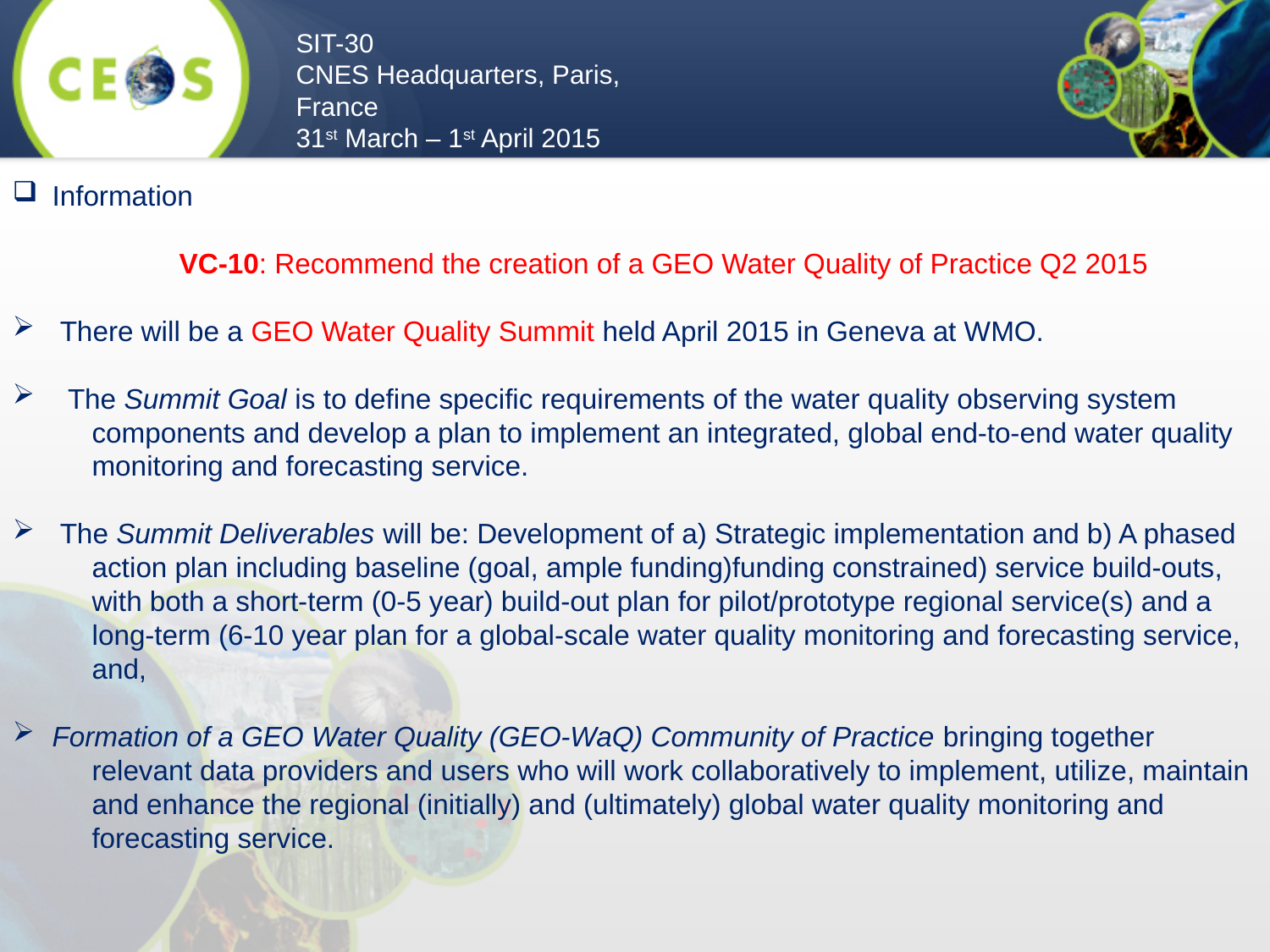

Information

		VC-10: Recommend the creation of a GEO Water Quality of Practice Q2 2015

 There will be a GEO Water Quality Summit held April 2015 in Geneva at WMO.

  The Summit Goal is to define specific requirements of the water quality observing system components and develop a plan to implement an integrated, global end-to-end water quality monitoring and forecasting service.

 The Summit Deliverables will be: Development of a) Strategic implementation and b) A phased action plan including baseline (goal, ample funding)funding constrained) service build-outs, with both a short-term (0-5 year) build-out plan for pilot/prototype regional service(s) and a long-term (6-10 year plan for a global-scale water quality monitoring and forecasting service, and,

Formation of a GEO Water Quality (GEO-WaQ) Community of Practice bringing together relevant data providers and users who will work collaboratively to implement, utilize, maintain and enhance the regional (initially) and (ultimately) global water quality monitoring and forecasting service.